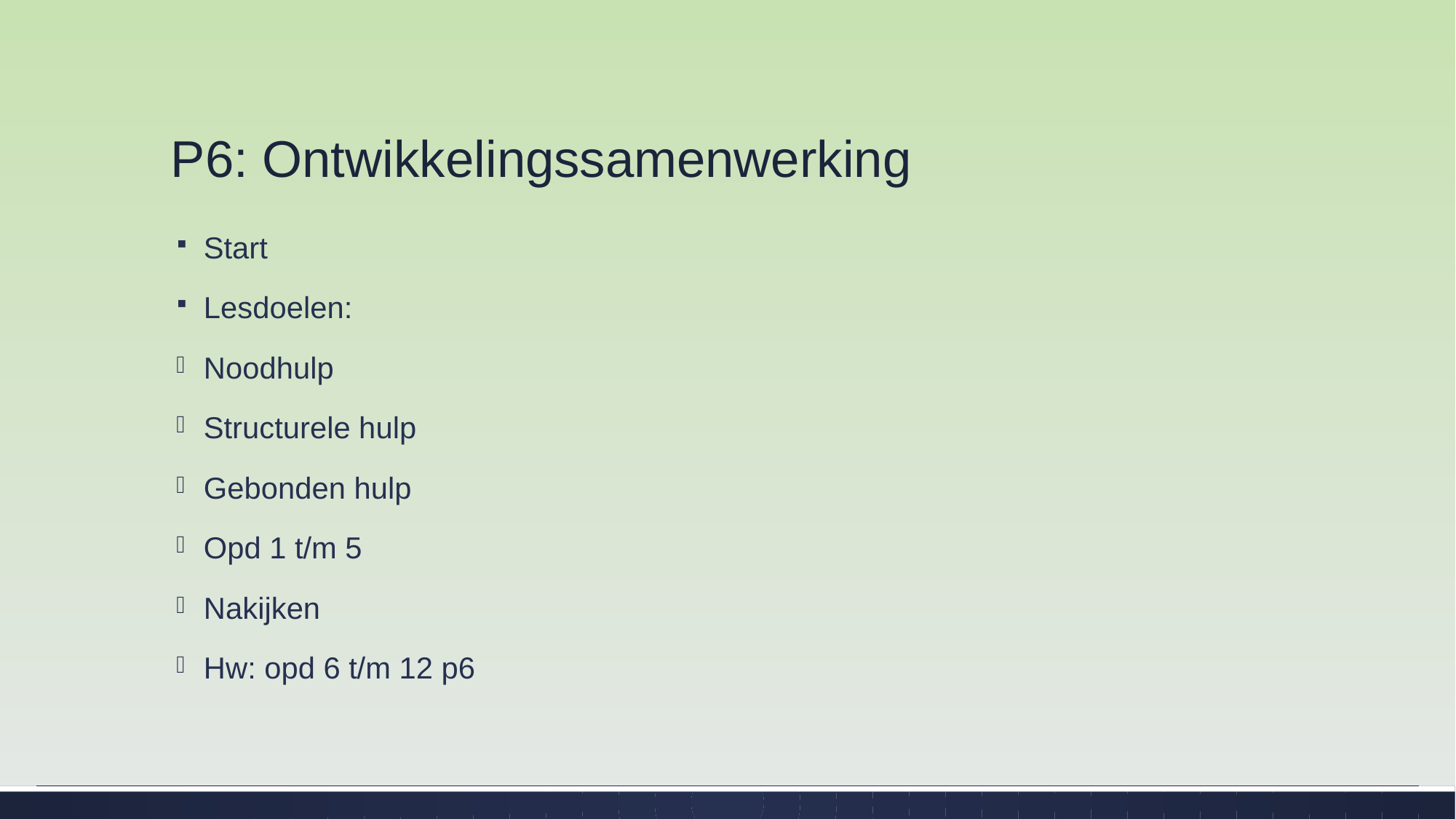

# P6: Ontwikkelingssamenwerking
Start
Lesdoelen:
Noodhulp
Structurele hulp
Gebonden hulp
Opd 1 t/m 5
Nakijken
Hw: opd 6 t/m 12 p6